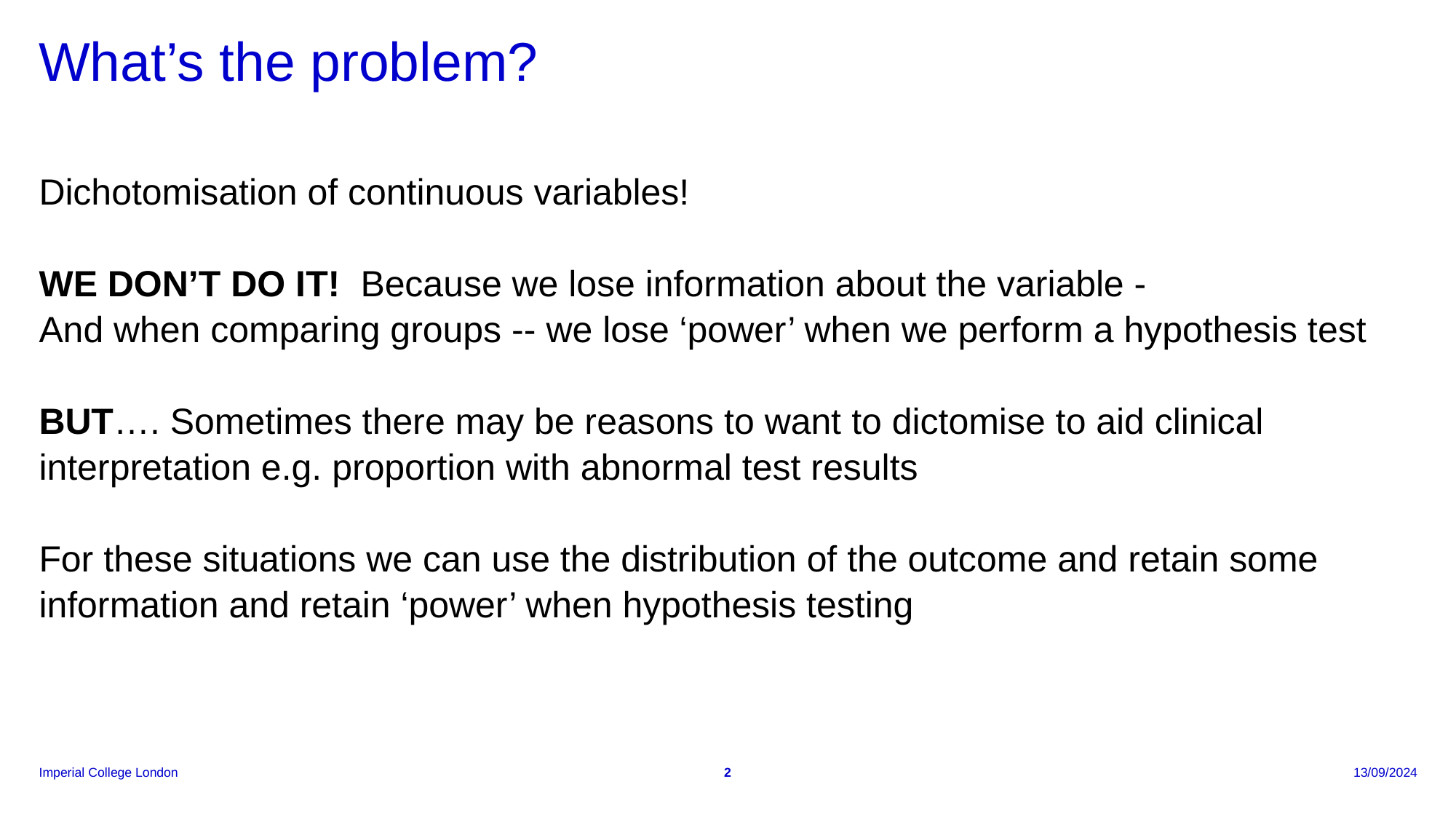

# What’s the problem?
Dichotomisation of continuous variables!

WE DON’T DO IT!  Because we lose information about the variable -
And when comparing groups -- we lose ‘power’ when we perform a hypothesis test

BUT…. Sometimes there may be reasons to want to dictomise to aid clinical interpretation e.g. proportion with abnormal test results

For these situations we can use the distribution of the outcome and retain some information and retain ‘power’ when hypothesis testing

2
13/09/2024